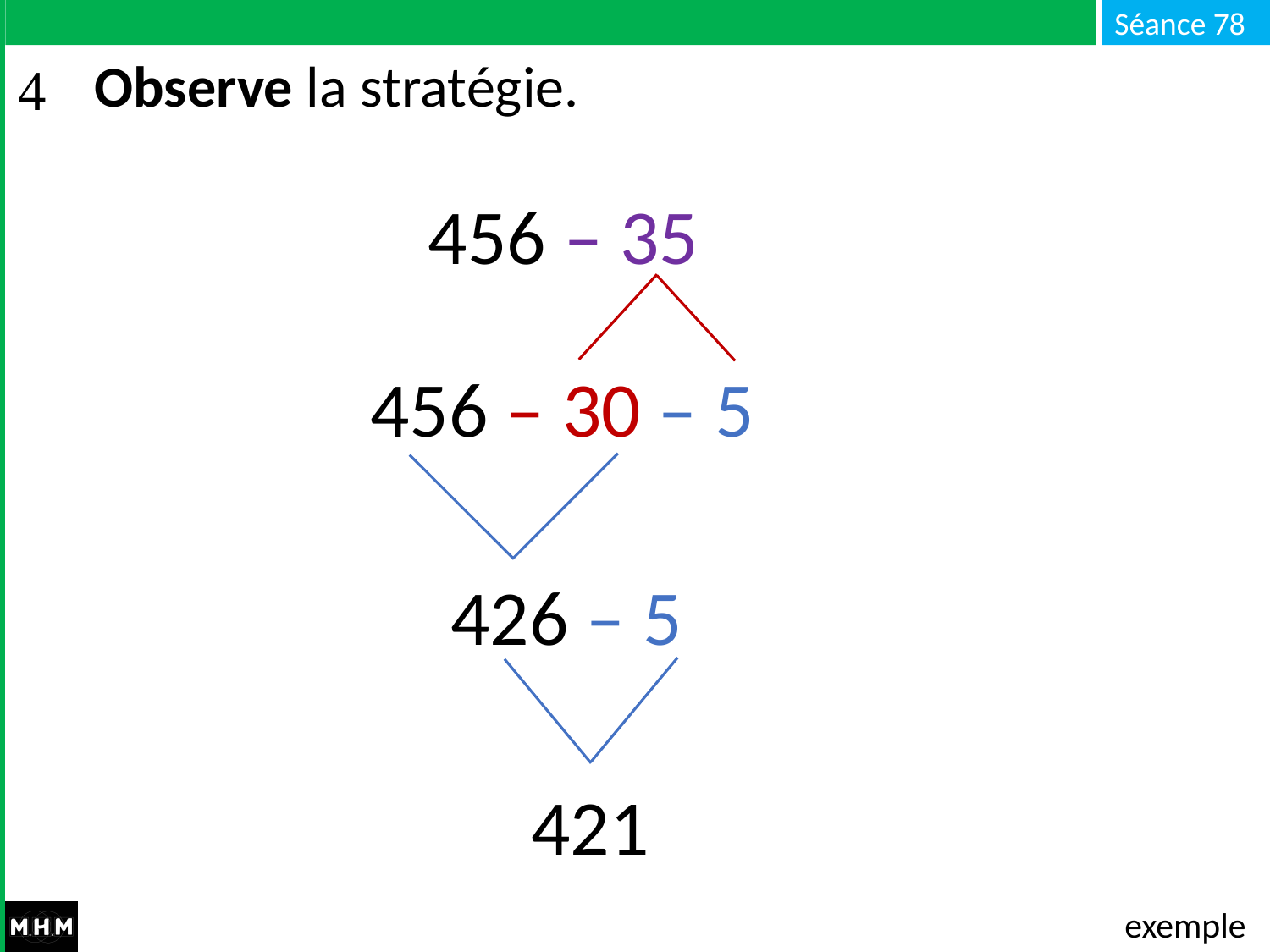

# Observe la stratégie.
456 – 35
456 – 30 – 5
426 – 5
421
exemple